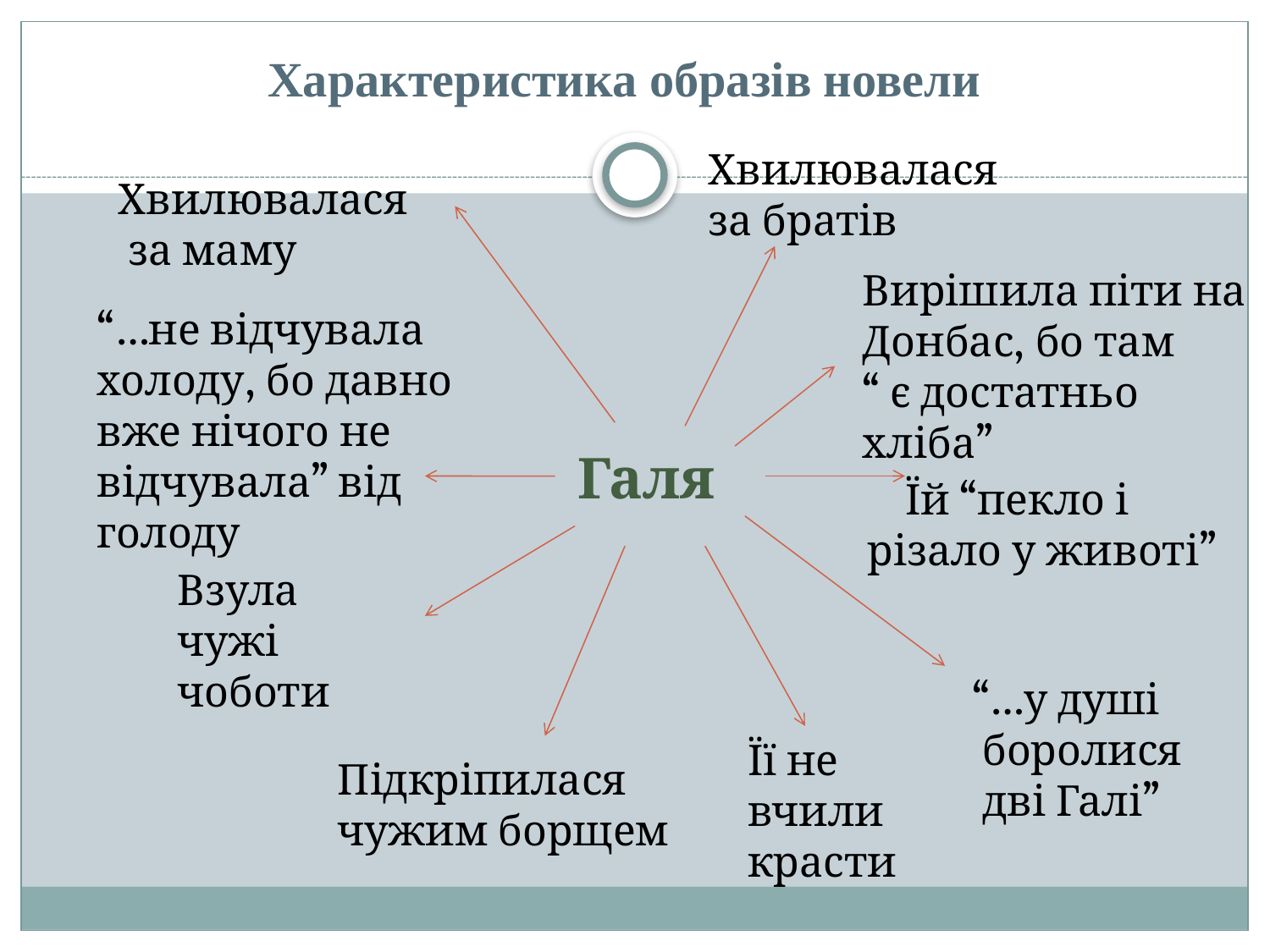

Характеристика образів новели
Хвилювалася
за братів
Хвилювалася
 за маму
Вирішила піти на Донбас, бо там
“ є достатньо хліба”
“…не відчувала холоду, бо давно вже нічого не відчувала” від голоду
 Галя
Їй “пекло і різало у животі”
Взула чужі чоботи
“…у душі
 боролися
 дві Галі”
Її не вчили красти
Підкріпилася чужим борщем